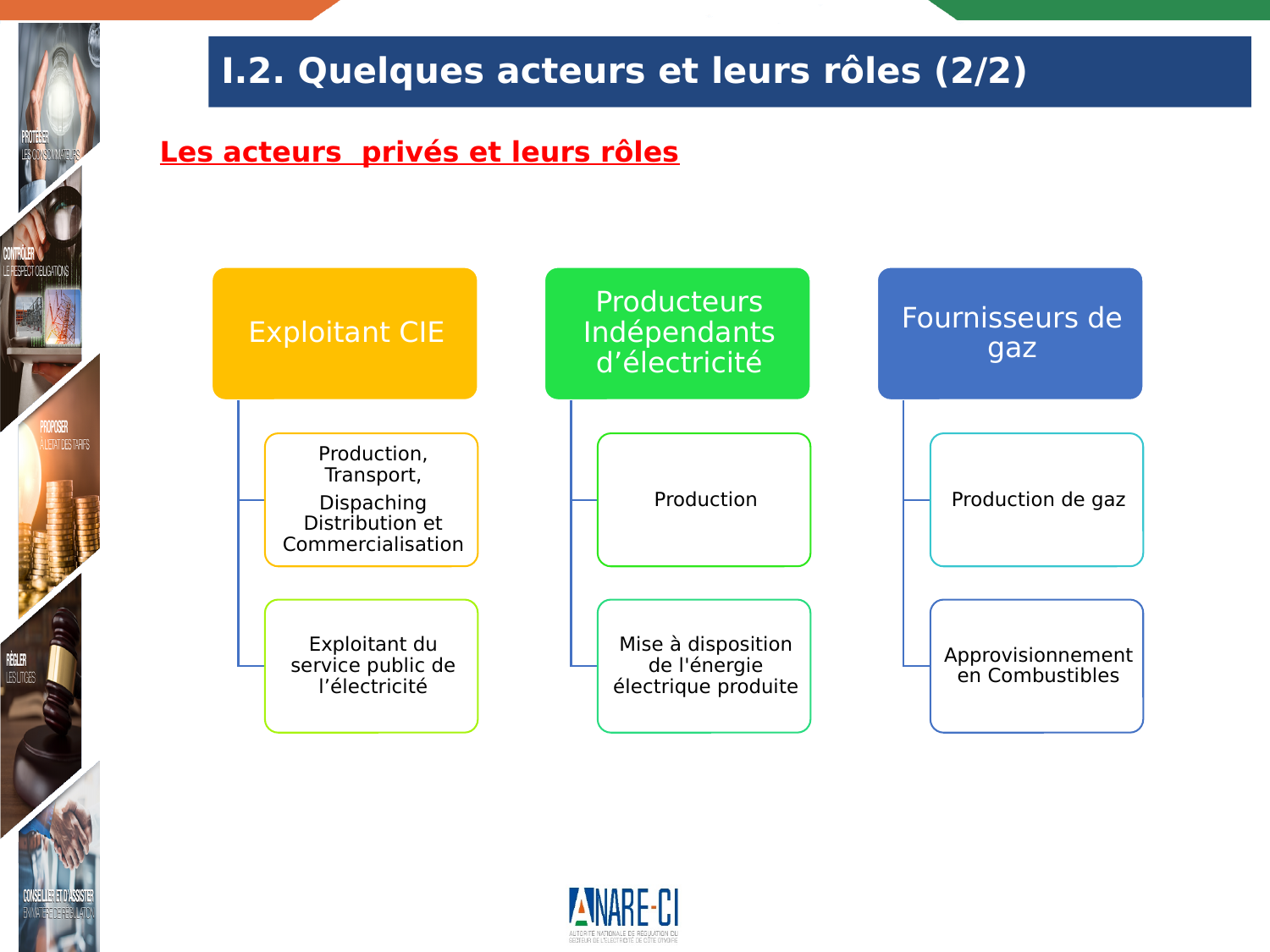

# I.2. Quelques acteurs et leurs rôles (2/2)
Les acteurs  privés et leurs rôles
Exploitant CIE
Production, Transport,
Dispaching Distribution et Commercialisation
Exploitant du service public de l’électricité
Producteurs Indépendants d’électricité
Production
Mise à disposition de l'énergie électrique produite
Fournisseurs de gaz
Production de gaz
Approvisionnement en Combustibles